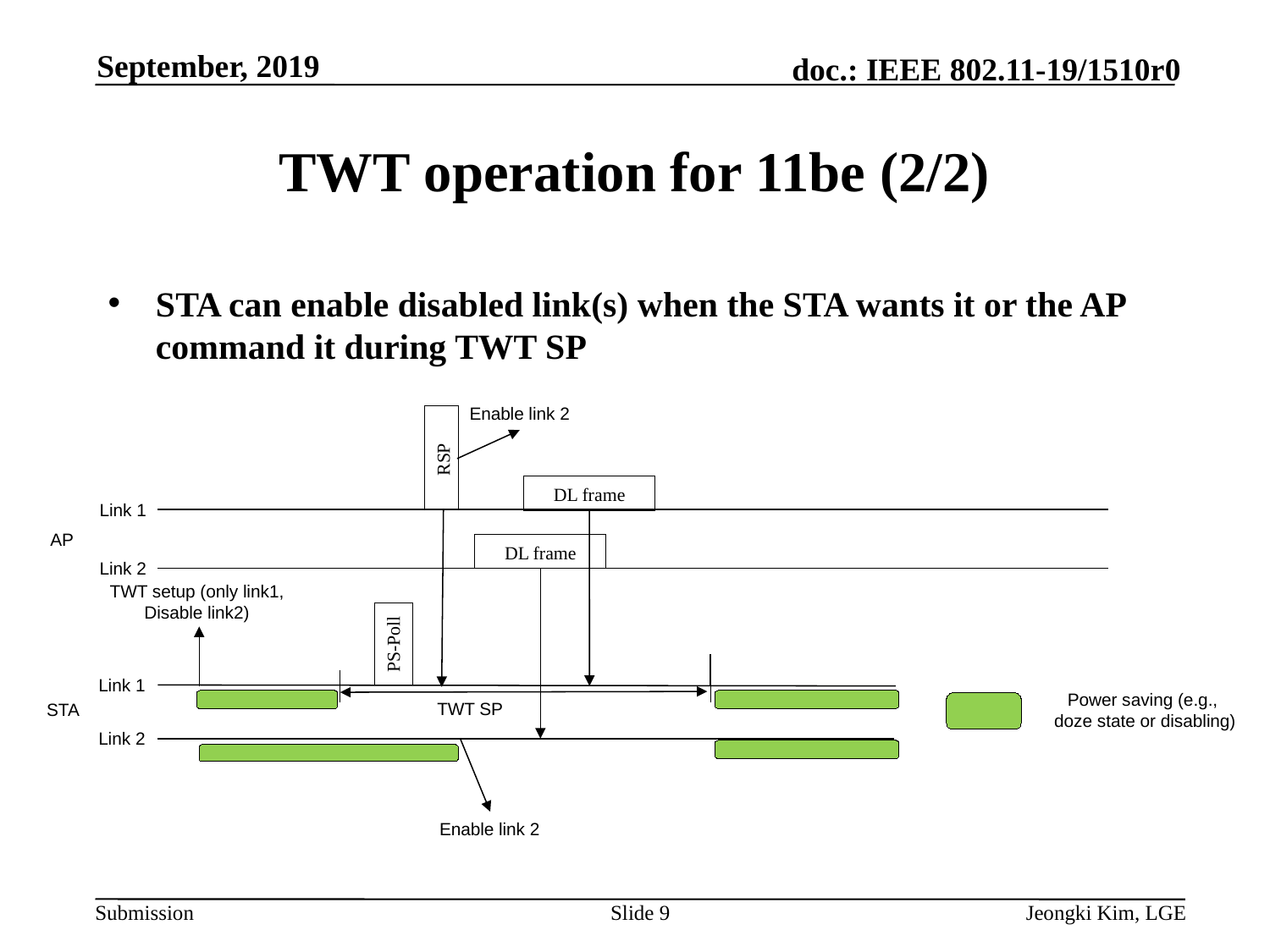

September, 2019
# TWT operation for 11be (2/2)
STA can enable disabled link(s) when the STA wants it or the AP command it during TWT SP

Enable link 2
RSP
DL frame
Link 1
AP
DL frame
Link 2
TWT setup (only link1,
Disable link2)
PS-Poll
Link 1
Power saving (e.g.,
doze state or disabling)

TWT SP
STA

Link 2

Enable link 2
Slide 9
Jeongki Kim, LGE